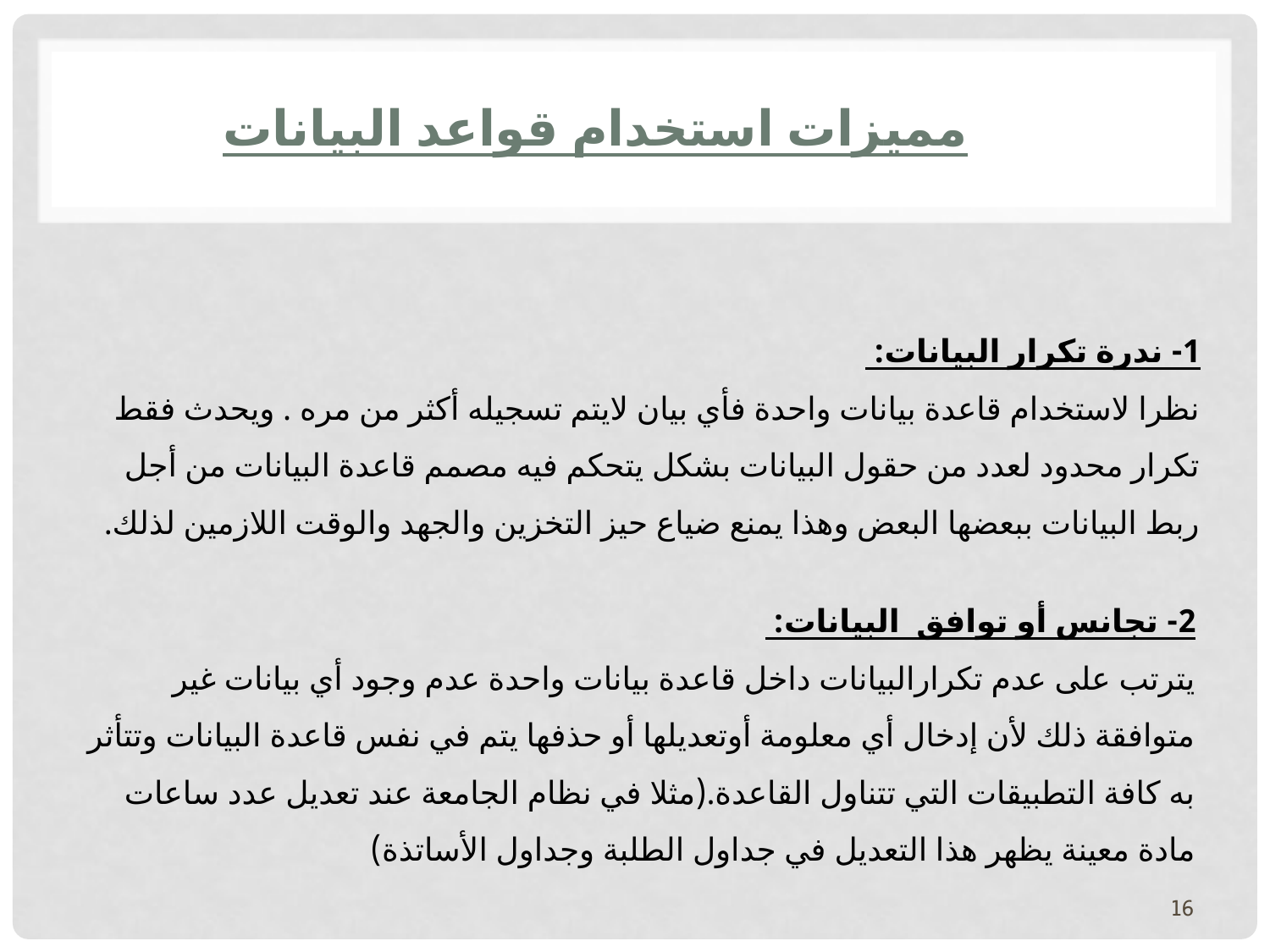

# مميزات استخدام قواعد البيانات
1- ندرة تكرار البيانات:
نظرا لاستخدام قاعدة بيانات واحدة فأي بيان لايتم تسجيله أكثر من مره . ويحدث فقط تكرار محدود لعدد من حقول البيانات بشكل يتحكم فيه مصمم قاعدة البيانات من أجل ربط البيانات ببعضها البعض وهذا يمنع ضياع حيز التخزين والجهد والوقت اللازمين لذلك.
2- تجانس أو توافق  البيانات:
يترتب على عدم تكرارالبيانات داخل قاعدة بيانات واحدة عدم وجود أي بيانات غير متوافقة ذلك لأن إدخال أي معلومة أوتعديلها أو حذفها يتم في نفس قاعدة البيانات وتتأثر به كافة التطبيقات التي تتناول القاعدة.(مثلا في نظام الجامعة عند تعديل عدد ساعات مادة معينة يظهر هذا التعديل في جداول الطلبة وجداول الأساتذة)
16